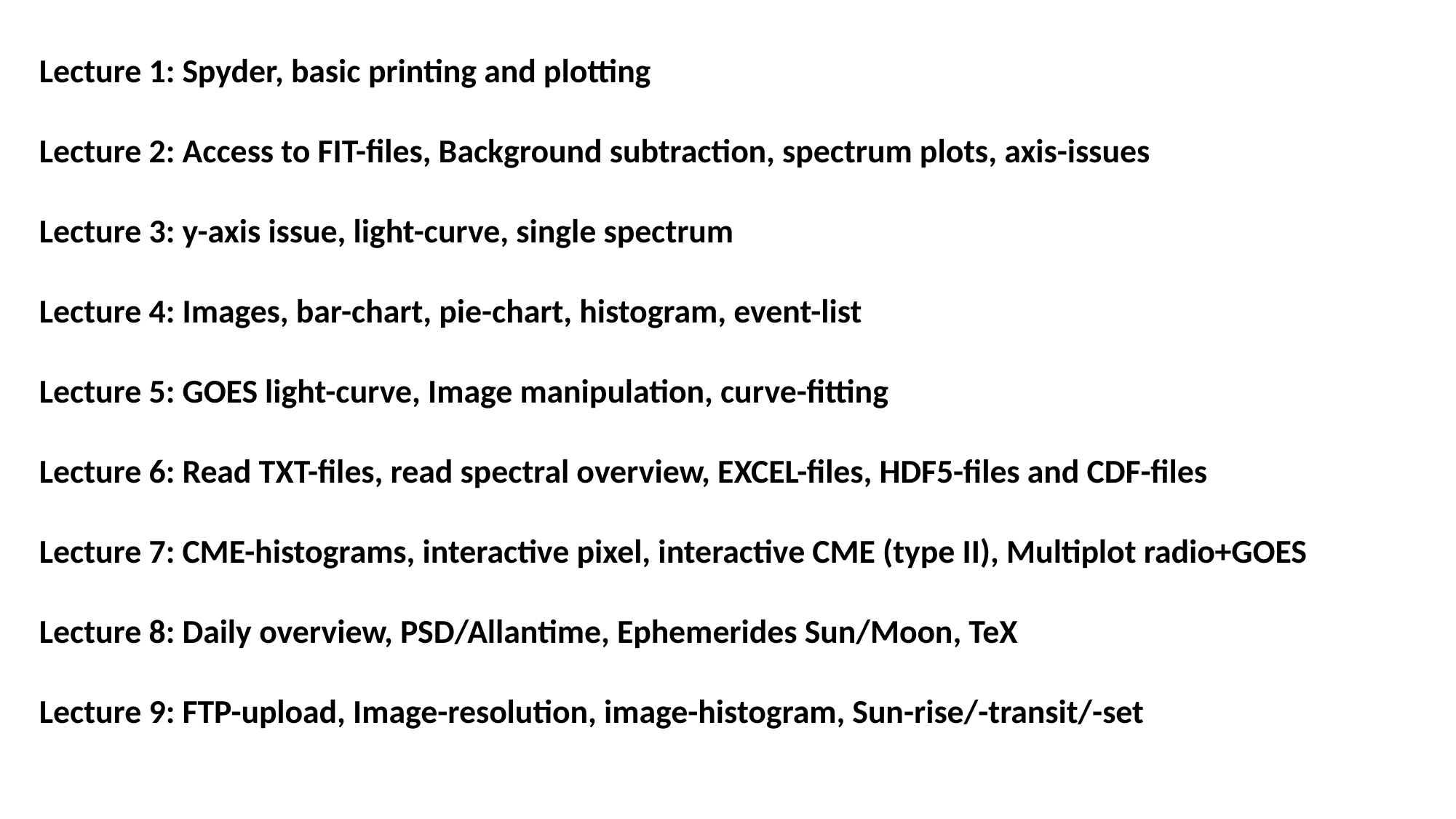

Lecture 1: Spyder, basic printing and plotting

Lecture 2: Access to FIT-files, Background subtraction, spectrum plots, axis-issues

Lecture 3: y-axis issue, light-curve, single spectrum

Lecture 4: Images, bar-chart, pie-chart, histogram, event-list

Lecture 5: GOES light-curve, Image manipulation, curve-fitting

Lecture 6: Read TXT-files, read spectral overview, EXCEL-files, HDF5-files and CDF-files

Lecture 7: CME-histograms, interactive pixel, interactive CME (type II), Multiplot radio+GOES

Lecture 8: Daily overview, PSD/Allantime, Ephemerides Sun/Moon, TeX

Lecture 9: FTP-upload, Image-resolution, image-histogram, Sun-rise/-transit/-set